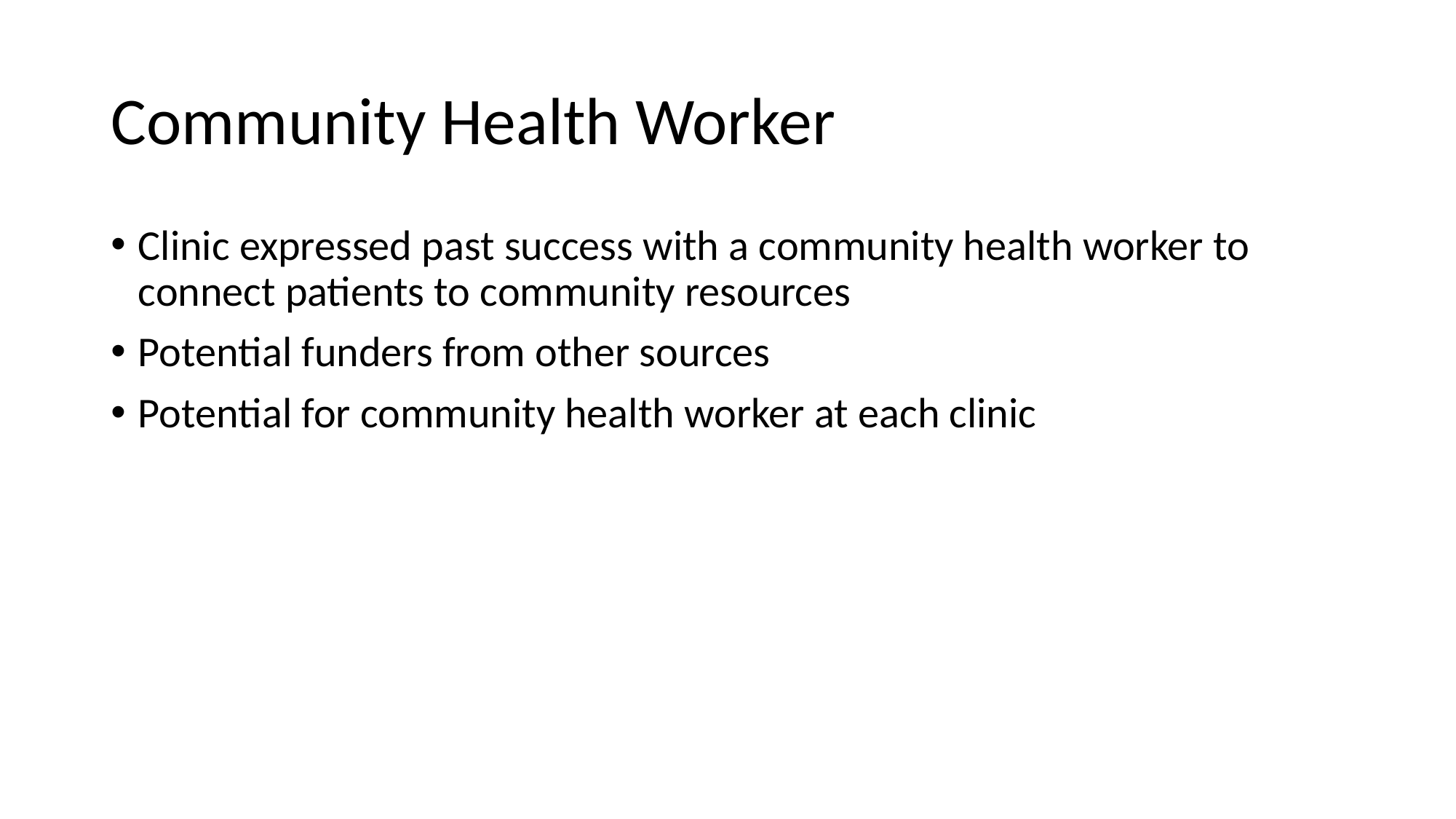

# Community Health Worker
Clinic expressed past success with a community health worker to connect patients to community resources
Potential funders from other sources
Potential for community health worker at each clinic